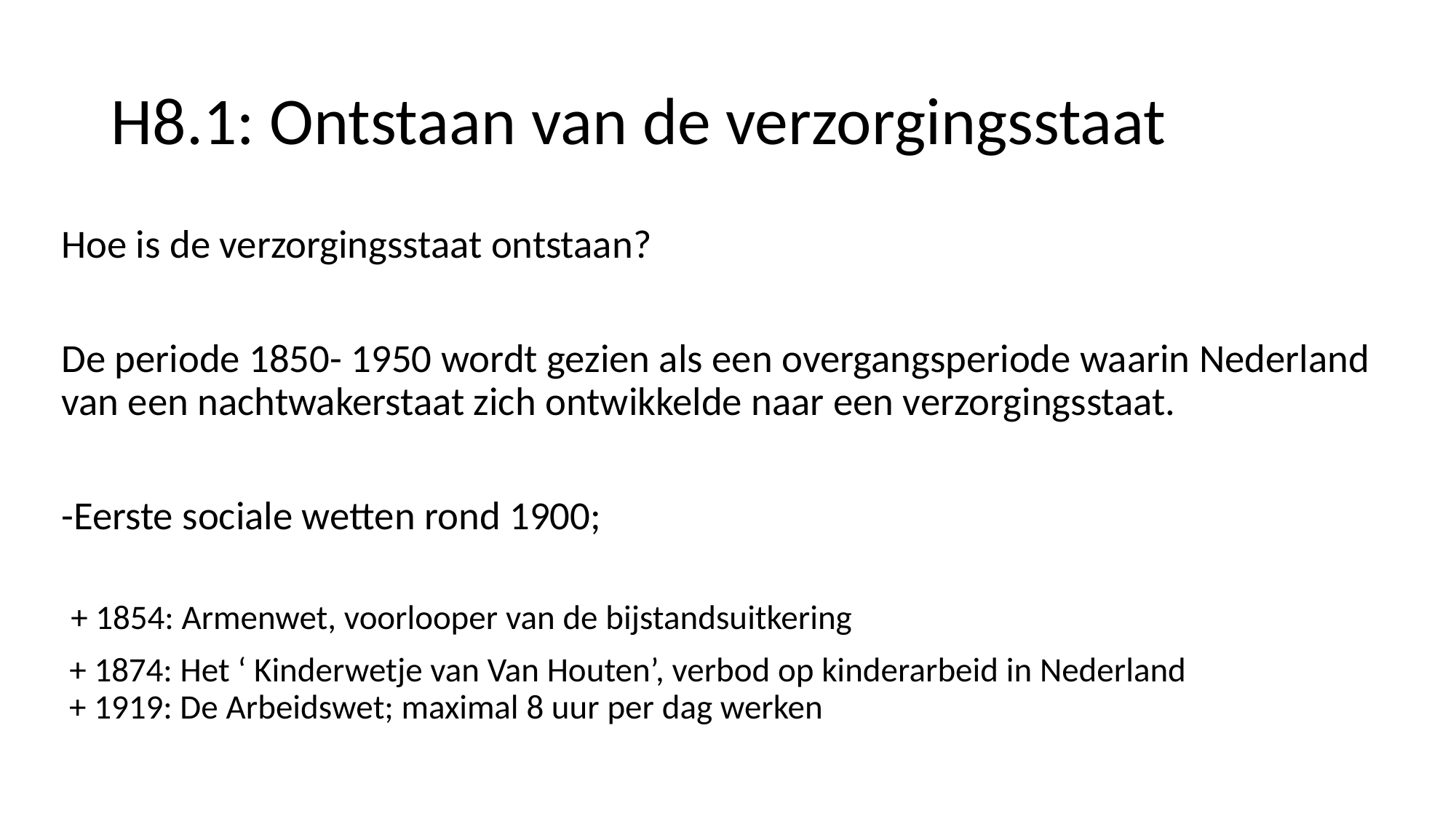

# H8.1: Ontstaan van de verzorgingsstaat
Hoe is de verzorgingsstaat ontstaan?

De periode 1850- 1950 wordt gezien als een overgangsperiode waarin Nederland van een nachtwakerstaat zich ontwikkelde naar een verzorgingsstaat.

-Eerste sociale wetten rond 1900;
 + 1854: Armenwet, voorlooper van de bijstandsuitkering
 + 1874: Het ‘ Kinderwetje van Van Houten’, verbod op kinderarbeid in Nederland
 + 1919: De Arbeidswet; maximal 8 uur per dag werken